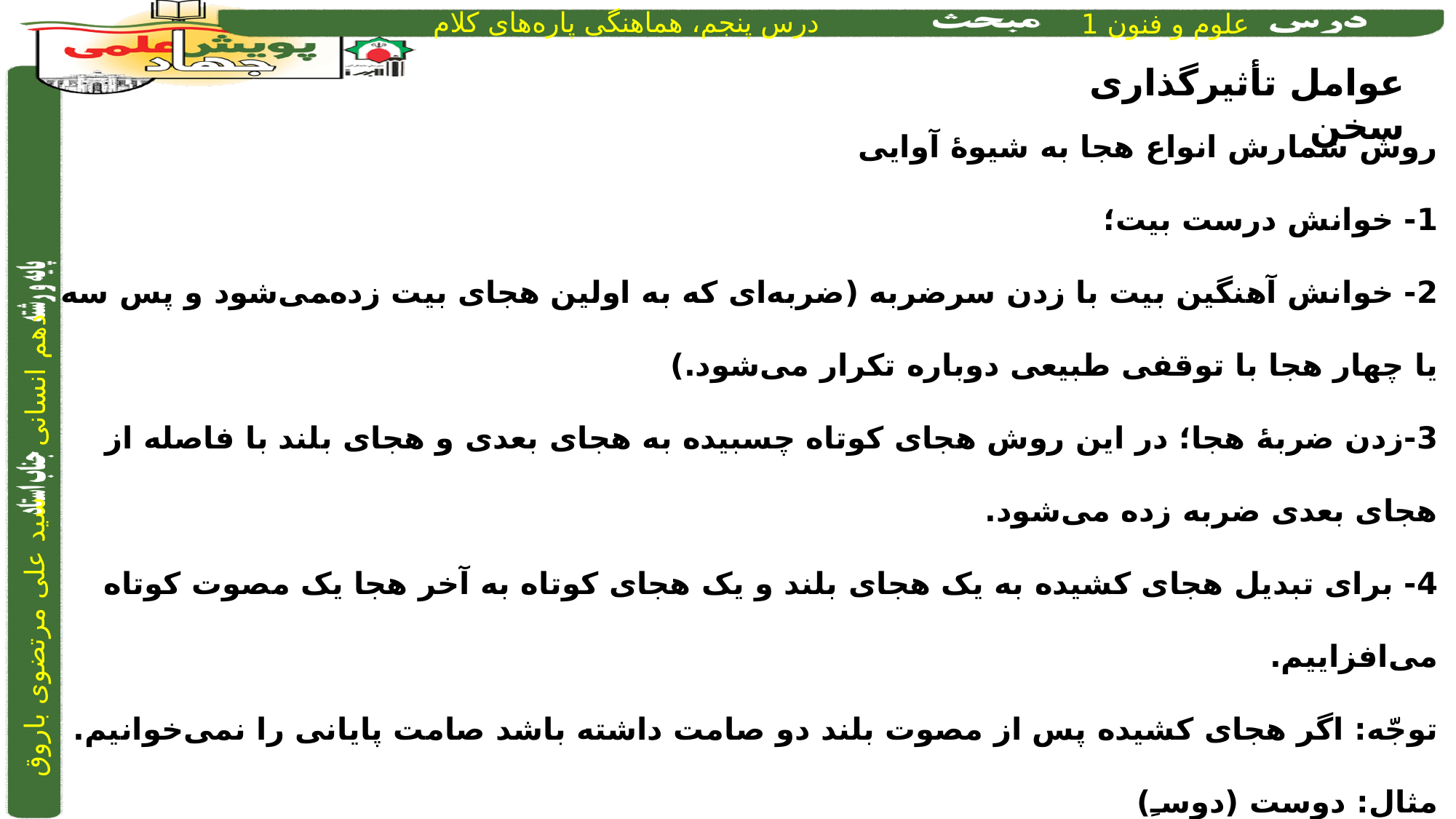

عوامل تأثیرگذاری سخن
روش شمارش انواع هجا به شیوۀ آوایی
1- خوانش درست بیت؛
2- خوانش آهنگین بیت با زدن سرضربه (ضربه‌ای که به اولین هجای بیت زده‌‍می‌شود و پس سه یا چهار هجا با توقفی طبیعی دوباره تکرار می‌شود.)
3-زدن ضربۀ هجا؛ در این روش هجای کوتاه چسبیده به هجای بعدی و هجای بلند با فاصله از هجای بعدی ضربه زده می‌شود.
4- برای تبدیل هجای کشیده به یک هجای بلند و یک هجای کوتاه به آخر هجا یک مصوت کوتاه می‌افزاییم.
توجّه: اگر هجای کشیده پس از مصوت بلند دو صامت داشته باشد صامت پایانی را نمی‌خوانیم.
مثال: دوست (دوسـِ)
روش: پس از زدن ضربه و تعیین هجاها، تعداد کل هجاها را براساس وزن بیت تعیین می‌کنیم سپس به ازای هر هجای کشیدۀ غیرپایانی یک کوتاه و یک بلند و به ازای هجای کشیدۀ پایانی یک هجای بلند کم می‌کنیم و تعداد هجای کشیده را می‌نویسیم.